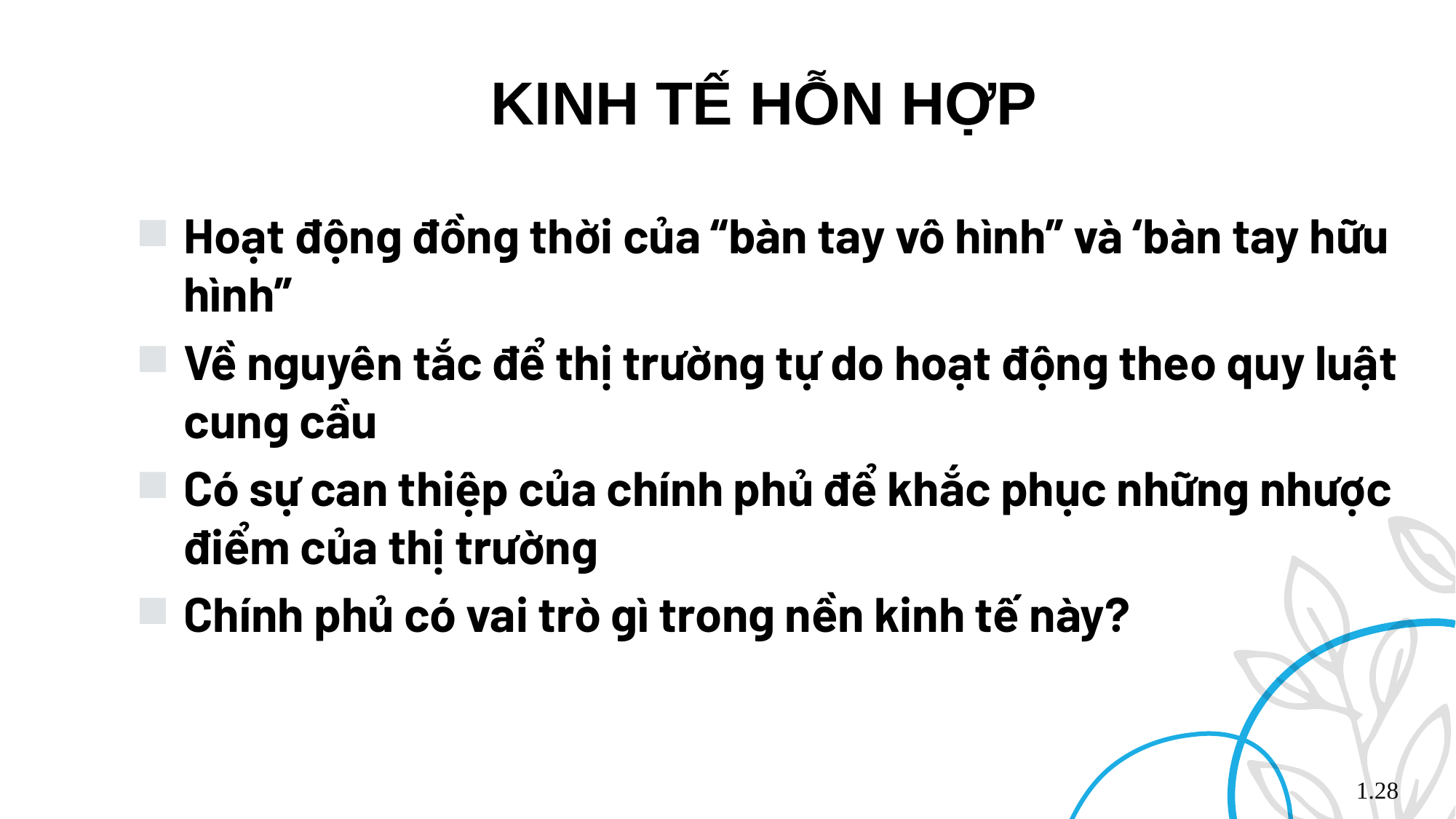

KINH TẾ HỖN HỢP
Hoạt động đồng thời của “bàn tay vô hình” và ‘bàn tay hữu hình”
Về nguyên tắc để thị trường tự do hoạt động theo quy luật cung cầu
Có sự can thiệp của chính phủ để khắc phục những nhược điểm của thị trường
Chính phủ có vai trò gì trong nền kinh tế này?
1.28